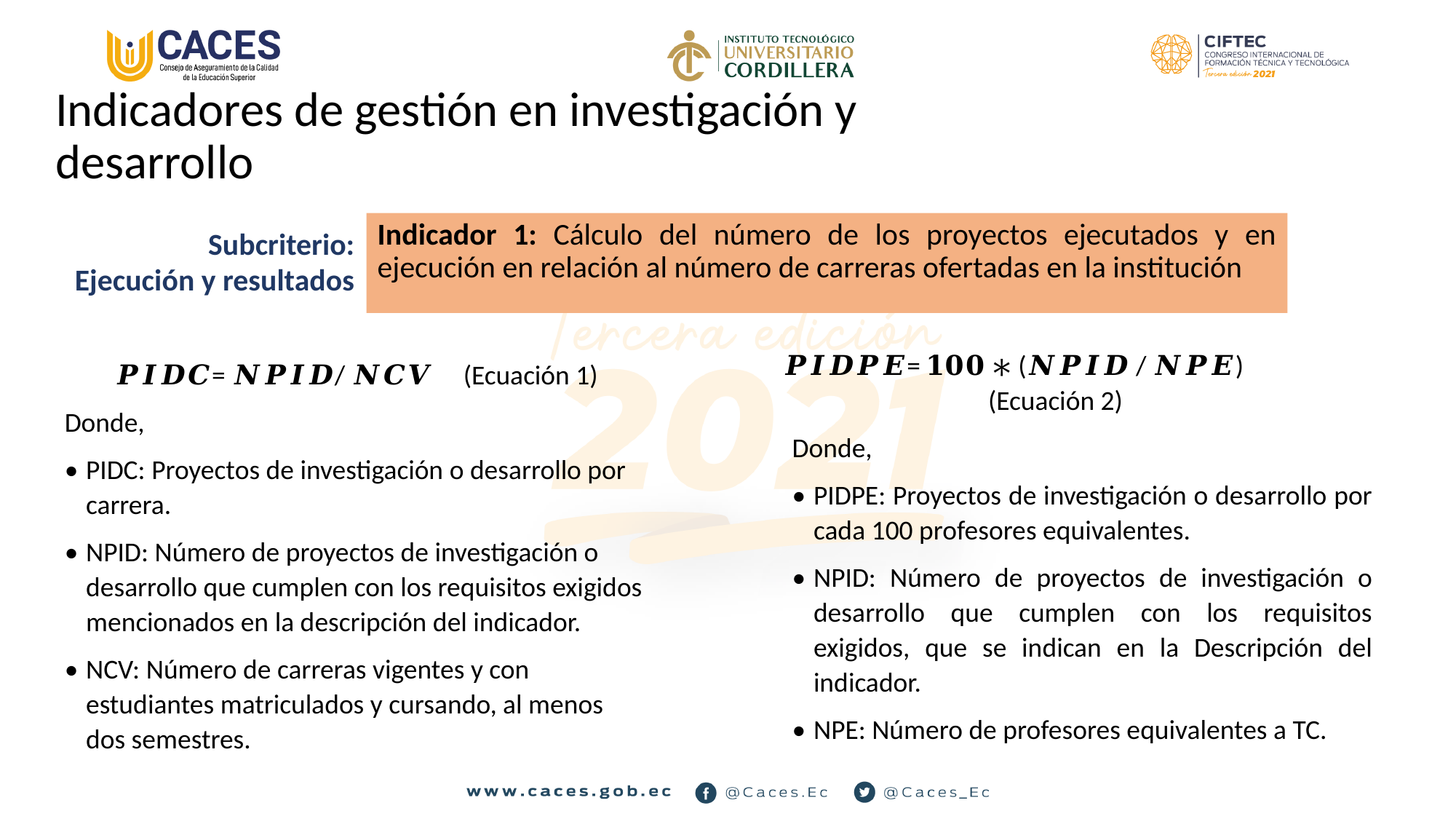

# Indicadores de gestión en investigación y desarrollo
Indicador 1: Cálculo del número de los proyectos ejecutados y en ejecución en relación al número de carreras ofertadas en la institución

Subcriterio:
Ejecución y resultados
𝑷𝑰𝑫𝑷𝑬= 𝟏𝟎𝟎 ∗ (𝑵𝑷𝑰𝑫 / 𝑵𝑷𝑬) 	(Ecuación 2)
Donde,
•	PIDPE: Proyectos de investigación o desarrollo por cada 100 profesores equivalentes.
•	NPID: Número de proyectos de investigación o desarrollo que cumplen con los requisitos exigidos, que se indican en la Descripción del indicador.
•	NPE: Número de profesores equivalentes a TC.
𝑷𝑰𝑫𝑪= 𝑵𝑷𝑰𝑫/ 𝑵𝑪𝑽	(Ecuación 1)
Donde,
•	PIDC: Proyectos de investigación o desarrollo por carrera.
•	NPID: Número de proyectos de investigación o desarrollo que cumplen con los requisitos exigidos mencionados en la descripción del indicador.
•	NCV: Número de carreras vigentes y con estudiantes matriculados y cursando, al menos dos semestres.